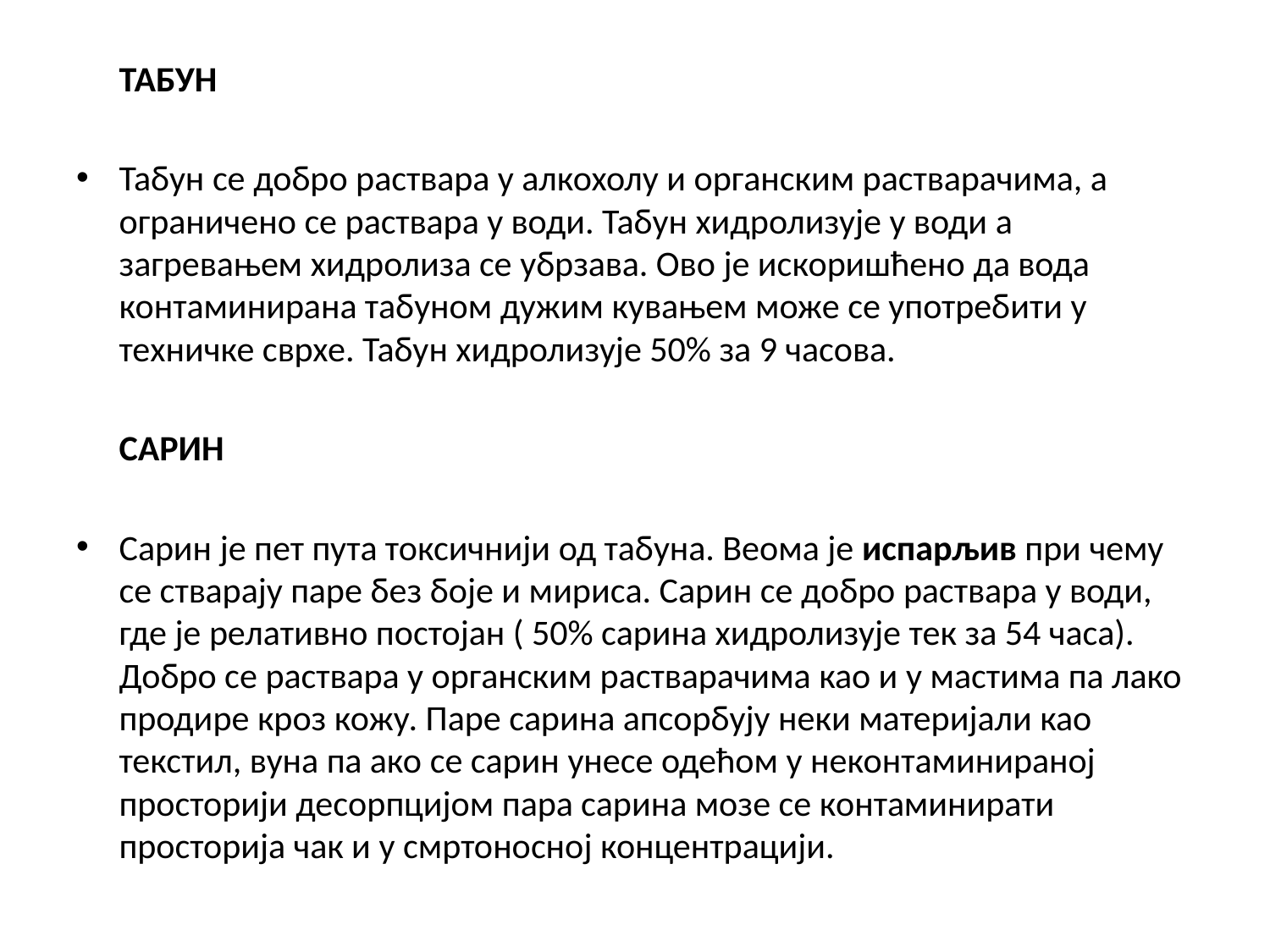

ТАБУН

Табун се добро раствара у алкохолу и органским растварачима, а ограничено се раствара у води. Табун хидролизује у води а загревањем хидролиза се убрзава. Ово је искоришћено да вода контаминирана табуном дужим кувањем може се употребити у техничке сврхе. Табун хидролизује 50% за 9 часова.

	САРИН

Сарин је пет пута токсичнији од табуна. Веома је испарљив при чему се стварају паре без боје и мириса. Сарин се добро раствара у води, где је релативно постојан ( 50% сарина хидролизује тек за 54 часа). Добро се раствара у органским растварачима као и у мастима па лако продире кроз кожу. Паре сарина апсорбују неки материјали као текстил, вуна па ако се сарин унесе одећом у неконтаминираној просторији десорпцијом пара сарина мозе се контаминирати просторија чак и у смртоносној концентрацији.